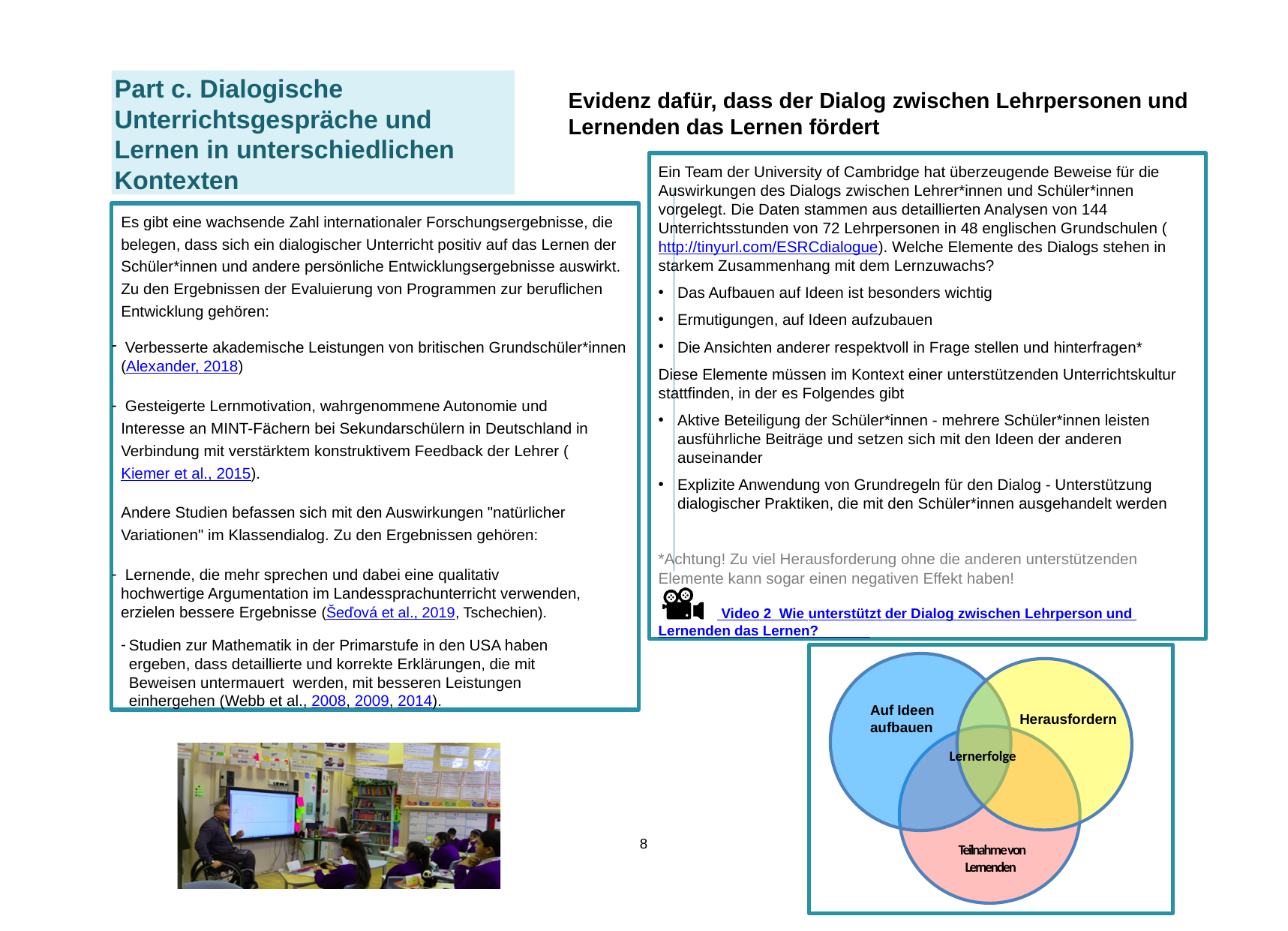

Part c. Dialogische Unterrichtsgespräche und Lernen in unterschiedlichen Kontexten
Evidenz dafür, dass der Dialog zwischen Lehrpersonen und Lernenden das Lernen fördert
Ein Team der University of Cambridge hat überzeugende Beweise für die Auswirkungen des Dialogs zwischen Lehrer*innen und Schüler*innen vorgelegt. Die Daten stammen aus detaillierten Analysen von 144 Unterrichtsstunden von 72 Lehrpersonen in 48 englischen Grundschulen (http://tinyurl.com/ESRCdialogue). Welche Elemente des Dialogs stehen in starkem Zusammenhang mit dem Lernzuwachs?
Das Aufbauen auf Ideen ist besonders wichtig
Ermutigungen, auf Ideen aufzubauen
Die Ansichten anderer respektvoll in Frage stellen und hinterfragen*
Diese Elemente müssen im Kontext einer unterstützenden Unterrichtskultur stattfinden, in der es Folgendes gibt
Aktive Beteiligung der Schüler*innen - mehrere Schüler*innen leisten ausführliche Beiträge und setzen sich mit den Ideen der anderen auseinander
Explizite Anwendung von Grundregeln für den Dialog - Unterstützung dialogischer Praktiken, die mit den Schüler*innen ausgehandelt werden

*Achtung! Zu viel Herausforderung ohne die anderen unterstützenden Elemente kann sogar einen negativen Effekt haben!

                Video 2  Wie unterstützt der Dialog zwischen Lehrperson und Lernenden das Lernen?

(Whhttp://tiich tanylk murlo.vcomes      a/ESRre   stCdironalgogly  auess).ociated  with learning gains?
··              inbuivitalditiong nons toidebasuildis   opnaridticeaulas    rly important
wh·Thechicsehallenttalheskgeinmegovleameensdnneqtuseestadretoiofonhappeuinngdo: thners’in theviewcontes  respxtectoffuallysupporti*	ve classroom, in  wi·and· tactiexhespngatveluicdigetestudenutwsseitohntfotgrpartihoersuncid’ ipatidrueaslesonfo–r mutalklti–plsupportie  studenngtsdigaliveogeicxtpractiendedcecs,onnetrgibotiutateionds
*efToofect!much  challenging without the other supportive elements can even have a   negative

Es gibt eine wachsende Zahl internationaler Forschungsergebnisse, die belegen, dass sich ein dialogischer Unterricht positiv auf das Lernen der Schüler*innen und andere persönliche Entwicklungsergebnisse auswirkt. Zu den Ergebnissen der Evaluierung von Programmen zur beruflichen Entwicklung gehören:

 Verbesserte akademische Leistungen von britischen Grundschüler*innen (Alexander, 2018)

 Gesteigerte Lernmotivation, wahrgenommene Autonomie und Interesse an MINT-Fächern bei Sekundarschülern in Deutschland in Verbindung mit verstärktem konstruktivem Feedback der Lehrer (Kiemer et al., 2015).

Andere Studien befassen sich mit den Auswirkungen "natürlicher Variationen" im Klassendialog. Zu den Ergebnissen gehören:

 Lernende, die mehr sprechen und dabei eine qualitativ hochwertige Argumentation im Landessprachunterricht verwenden, erzielen bessere Ergebnisse (Šeďová et al., 2019, Tschechien).

Studien zur Mathematik in der Primarstufe in den USA haben ergeben, dass detaillierte und korrekte Erklärungen, die mit Beweisen untermauert  werden, mit besseren Leistungen einhergehen (Webb et al., 2008, 2009, 2014).

Auf Ideen aufbauen
Herausfordern

Lernerfolge

8
Teilnahme von Lernenden